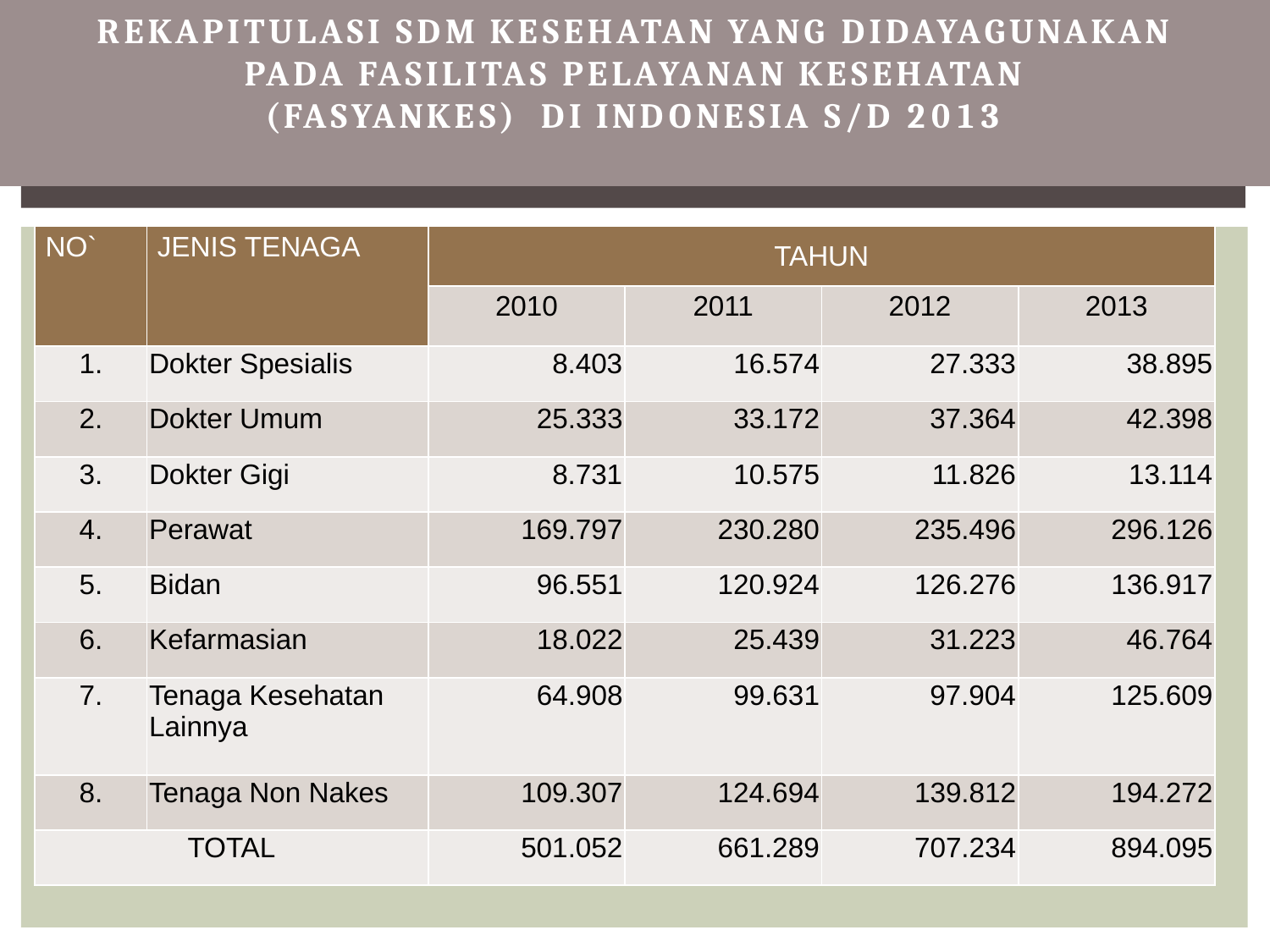

# REKAPITULASI SDM KESEHATAN YANG DIDAYAGUNAKAN PADA FASILITAS PELAYANAN KESEHATAN (FASYANKES)  DI INDONESIA S/D 2013
| NO` | JENIS TENAGA | TAHUN |  |  |  |
| --- | --- | --- | --- | --- | --- |
|  |  | 2010 | 2011 | 2012 | 2013 |
| 1. | Dokter Spesialis | 8.403 | 16.574 | 27.333 | 38.895 |
| 2. | Dokter Umum | 25.333 | 33.172 | 37.364 | 42.398 |
| 3. | Dokter Gigi | 8.731 | 10.575 | 11.826 | 13.114 |
| 4. | Perawat | 169.797 | 230.280 | 235.496 | 296.126 |
| 5. | Bidan | 96.551 | 120.924 | 126.276 | 136.917 |
| 6. | Kefarmasian | 18.022 | 25.439 | 31.223 | 46.764 |
| 7. | Tenaga Kesehatan Lainnya | 64.908 | 99.631 | 97.904 | 125.609 |
| 8. | Tenaga Non Nakes | 109.307 | 124.694 | 139.812 | 194.272 |
| TOTAL |  | 501.052 | 661.289 | 707.234 | 894.095 |